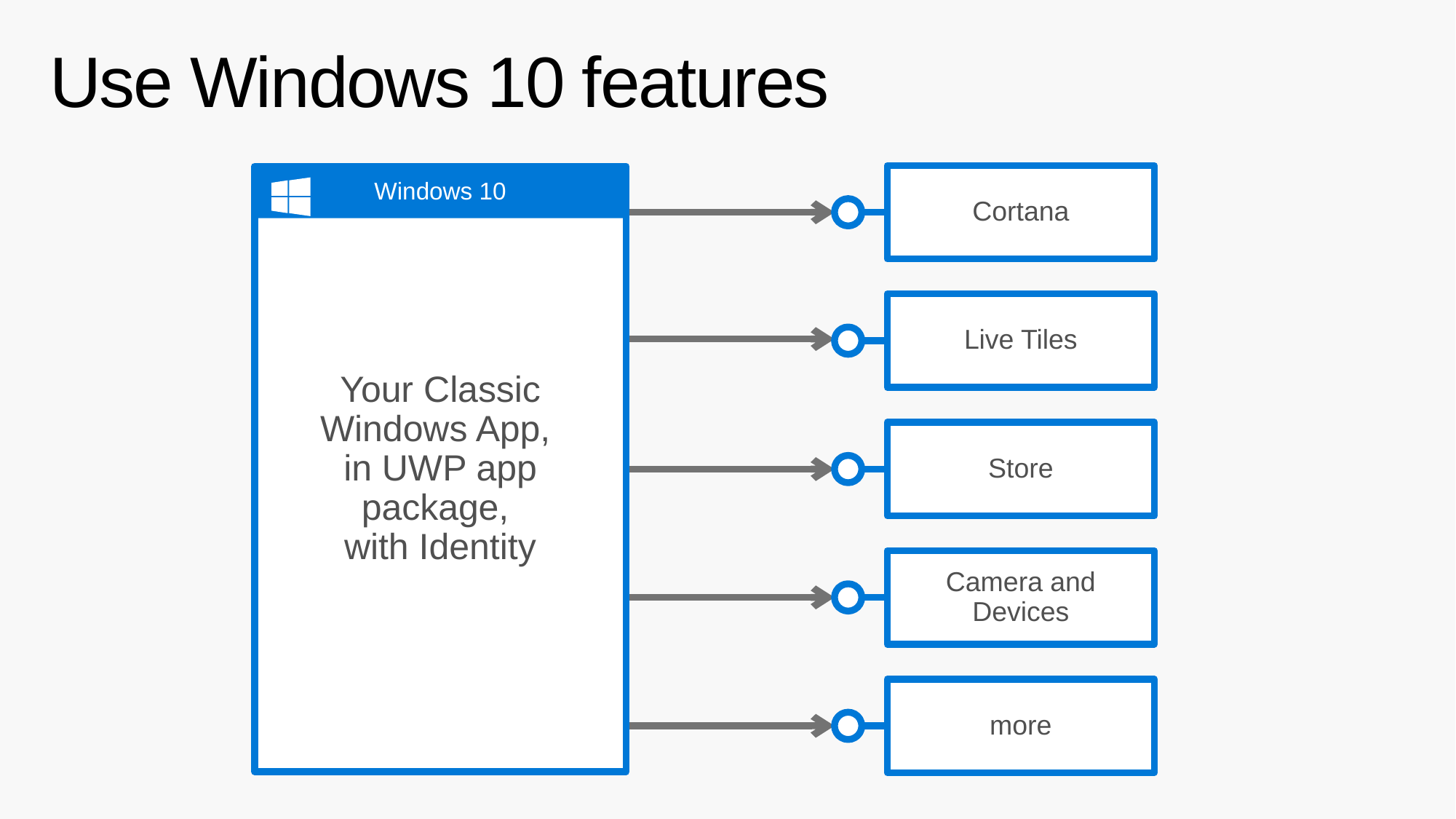

# Use Windows 10 features
Cortana

Windows 10
Your Classic Windows App,
in UWP app package,
with Identity

Live Tiles

Store

Camera and Devices

more